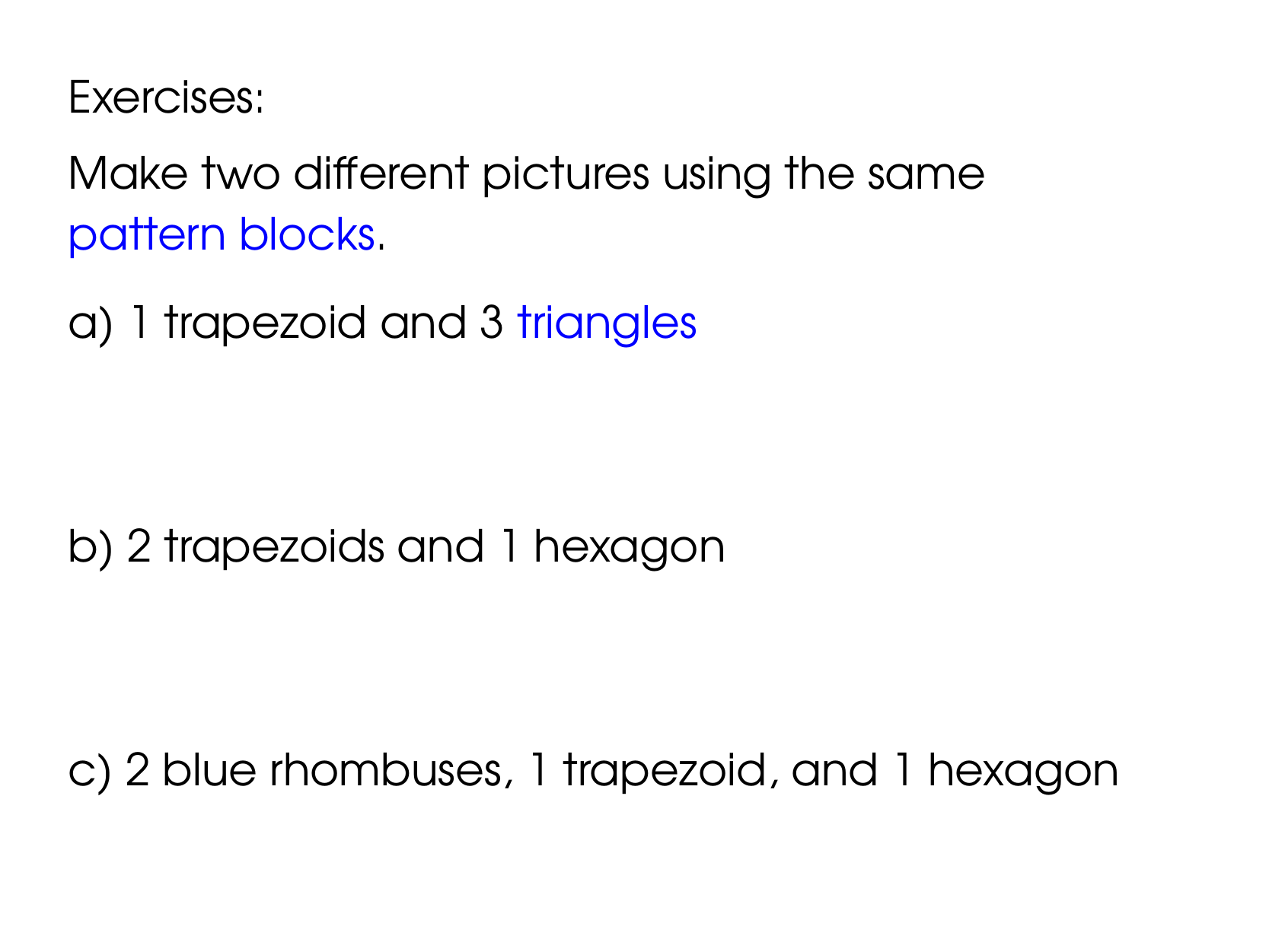

Exercises:
Make two different pictures using the same
pattern blocks.
a) 1 trapezoid and 3 triangles
b) 2 trapezoids and 1 hexagon
c) 2 blue rhombuses, 1 trapezoid, and 1 hexagon